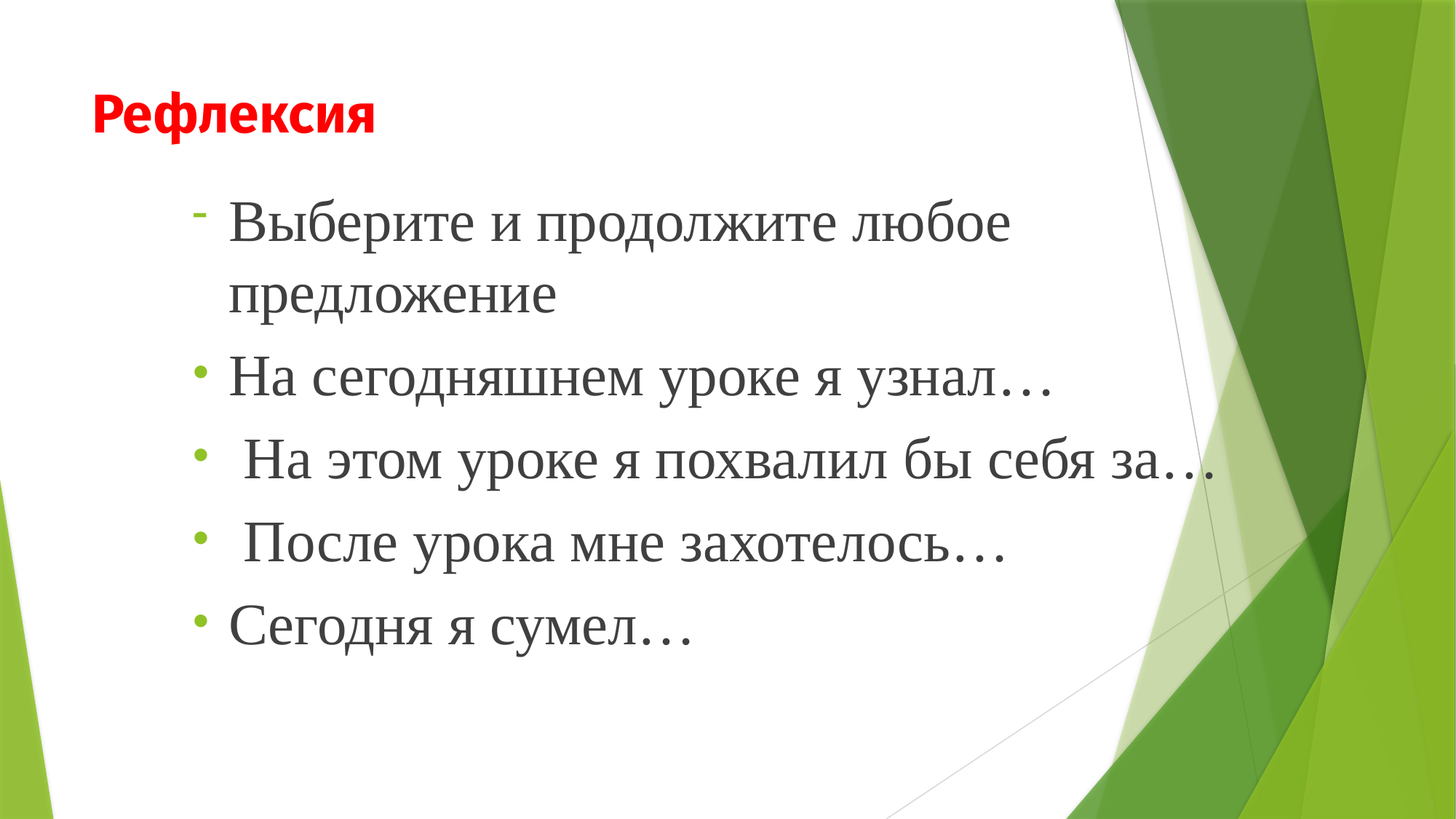

# Рефлексия
Выберите и продолжите любое предложение
На сегодняшнем уроке я узнал…
 На этом уроке я похвалил бы себя за…
 После урока мне захотелось…
Сегодня я сумел…